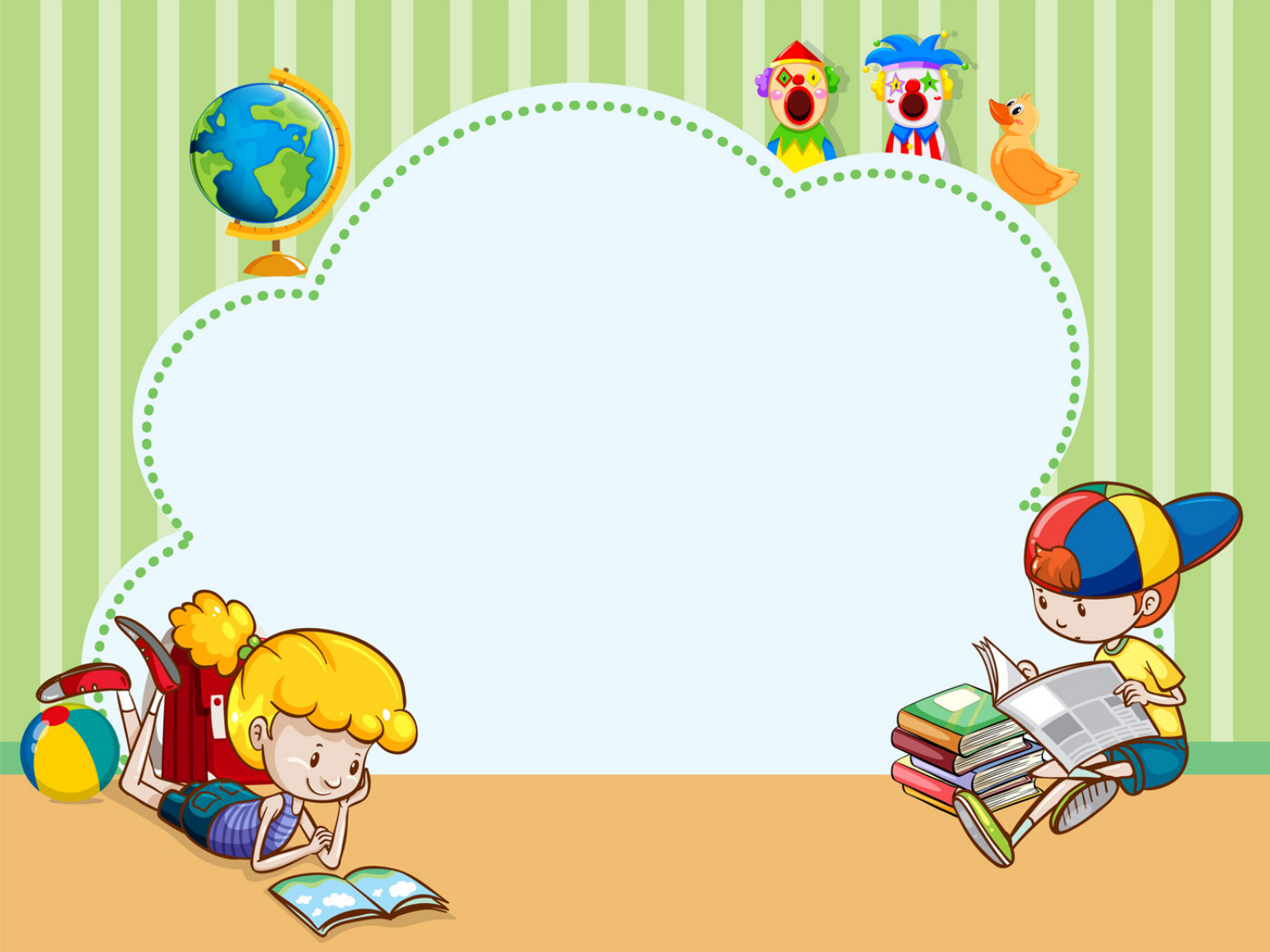

# Спасибо за внимание! Вдохновляйтесь новыми идеями!